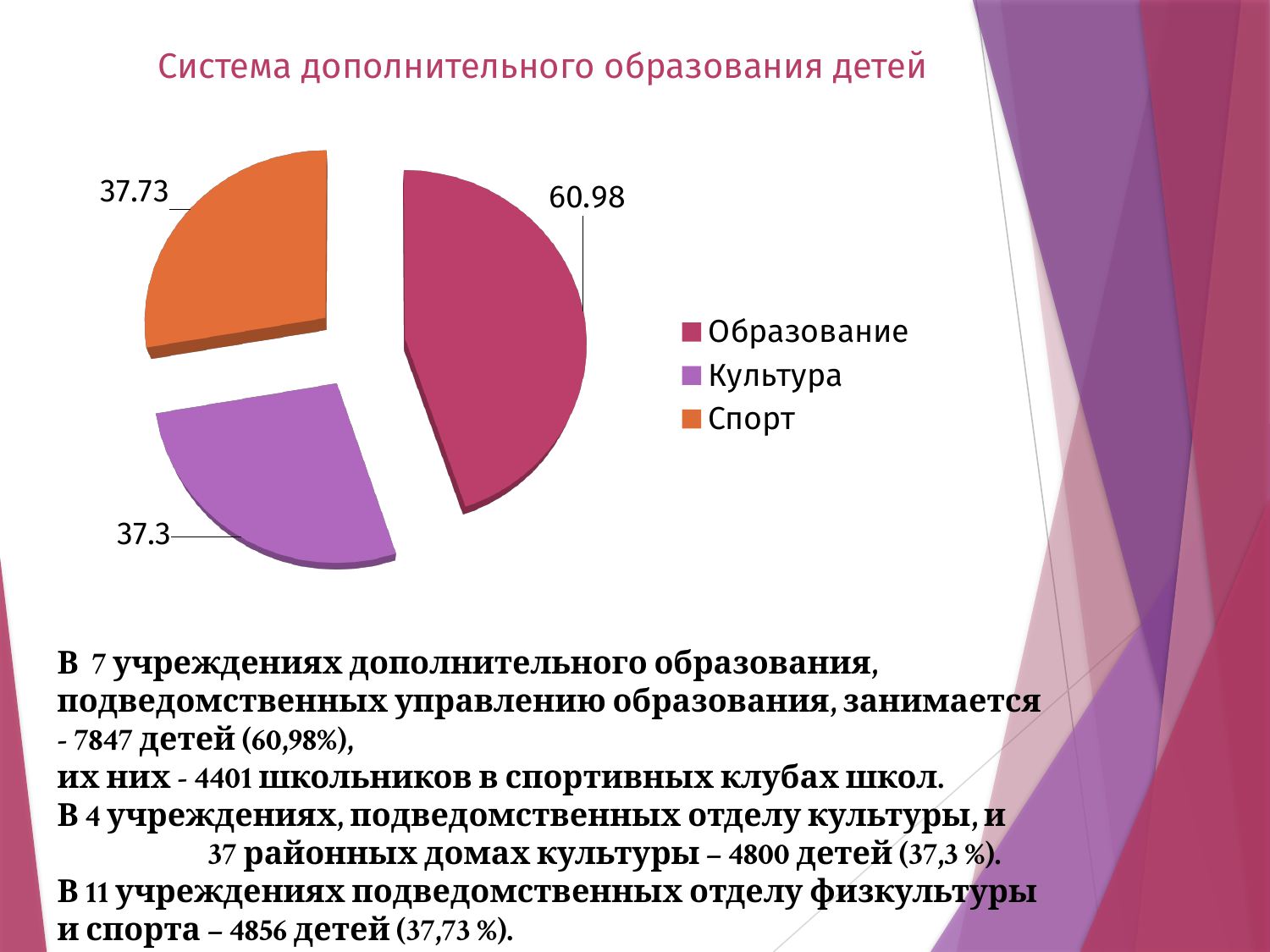

# Система дополнительного образования детей

[unsupported chart]

В  7 учреждениях дополнительного образования, подведомственных управлению образования, занимается - 7847 детей (60,98%),
их них - 4401 школьников в спортивных клубах школ.
В 4 учреждениях, подведомственных отделу культуры, и                             37 районных домах культуры – 4800 детей (37,3 %).
В 11 учреждениях подведомственных отделу физкультуры и спорта – 4856 детей (37,73 %).